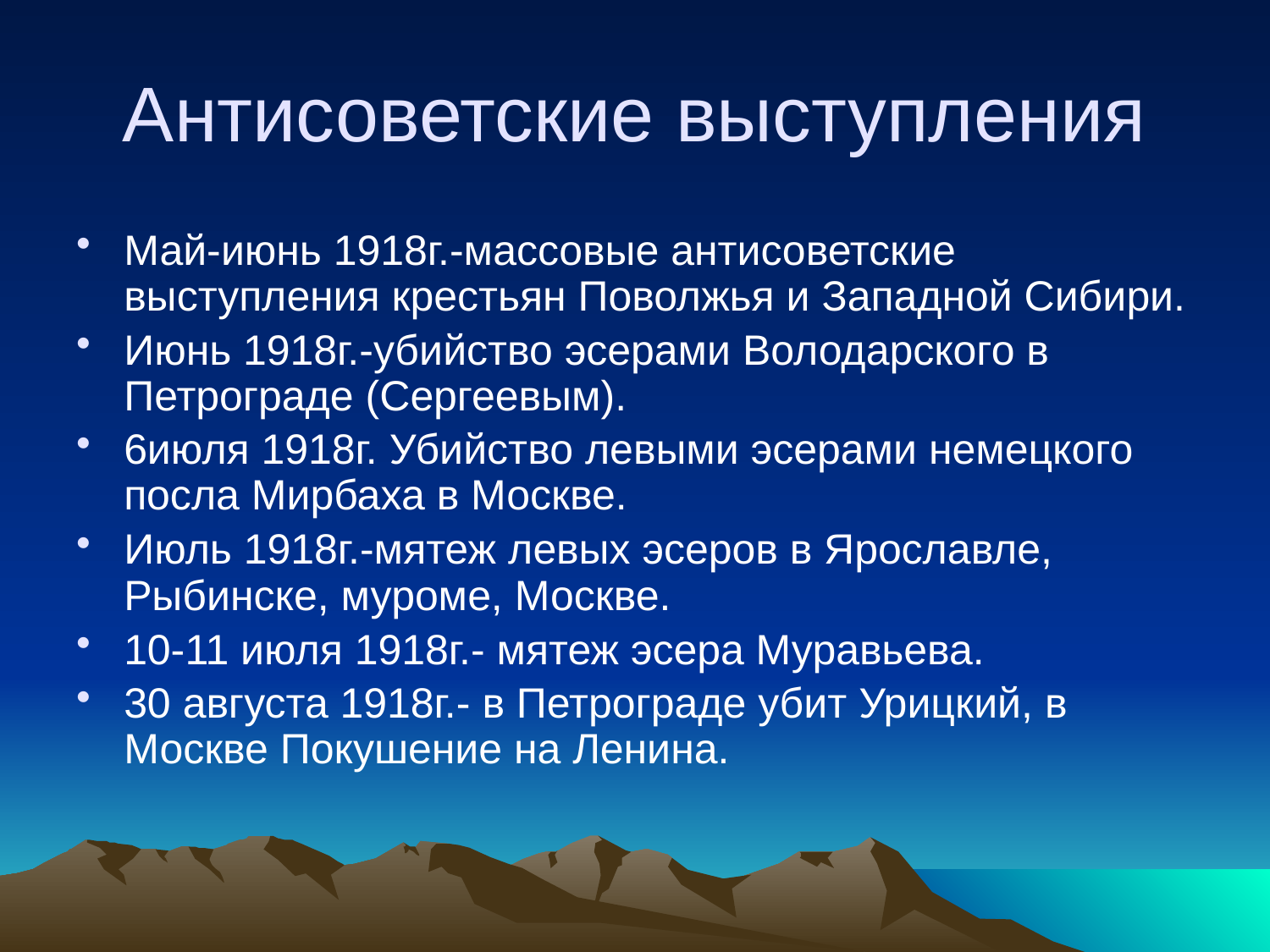

# Антисоветские выступления
Май-июнь 1918г.-массовые антисоветские выступления крестьян Поволжья и Западной Сибири.
Июнь 1918г.-убийство эсерами Володарского в Петрограде (Сергеевым).
6июля 1918г. Убийство левыми эсерами немецкого посла Мирбаха в Москве.
Июль 1918г.-мятеж левых эсеров в Ярославле, Рыбинске, муроме, Москве.
10-11 июля 1918г.- мятеж эсера Муравьева.
30 августа 1918г.- в Петрограде убит Урицкий, в Москве Покушение на Ленина.